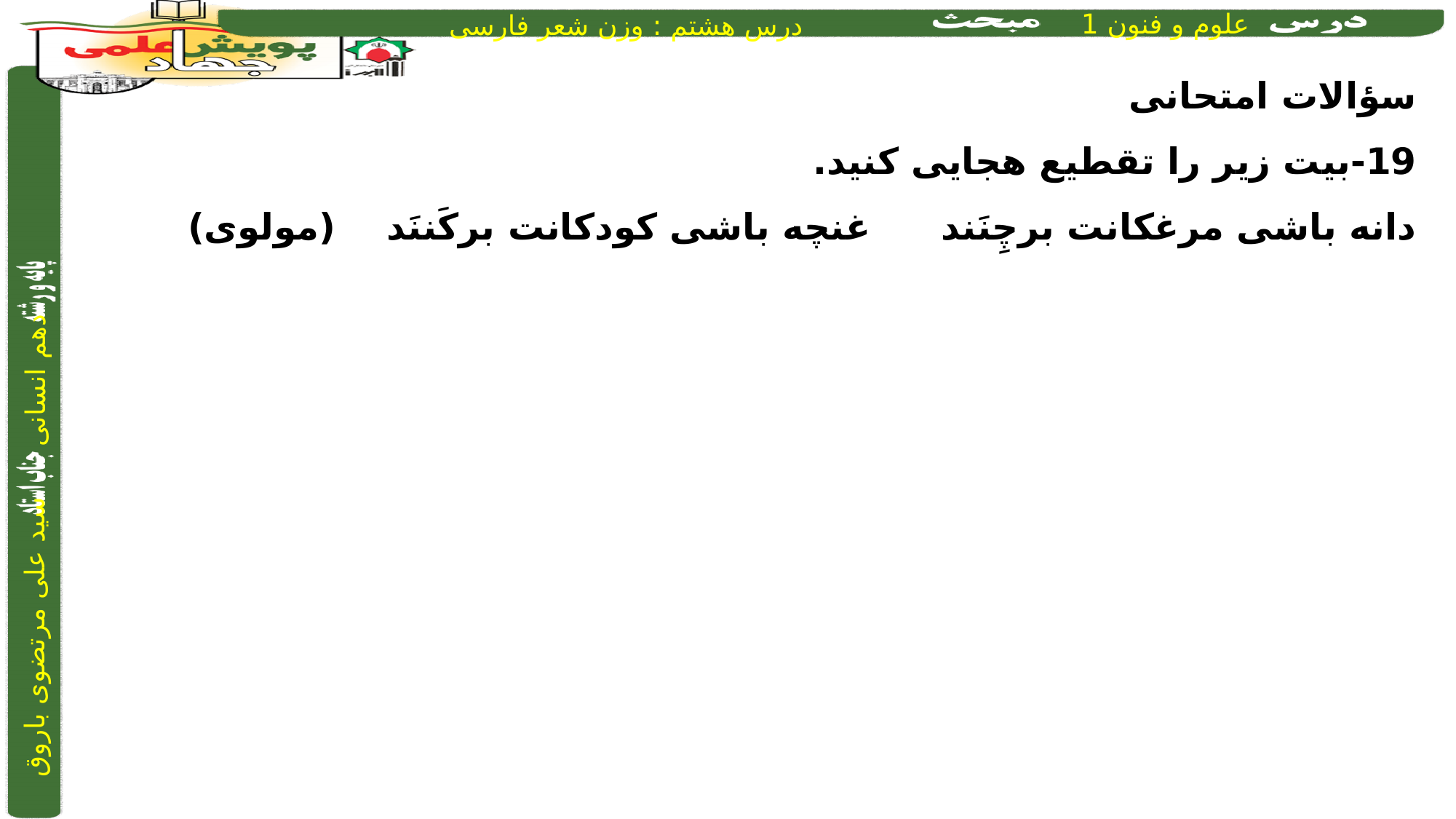

سؤالات امتحانی
19-بیت زیر را تقطیع هجایی کنید. ‌
دانه باشی مرغکانت برچِنَند	 	غنچه باشی کودکانت برکَننَد    (مولوی)